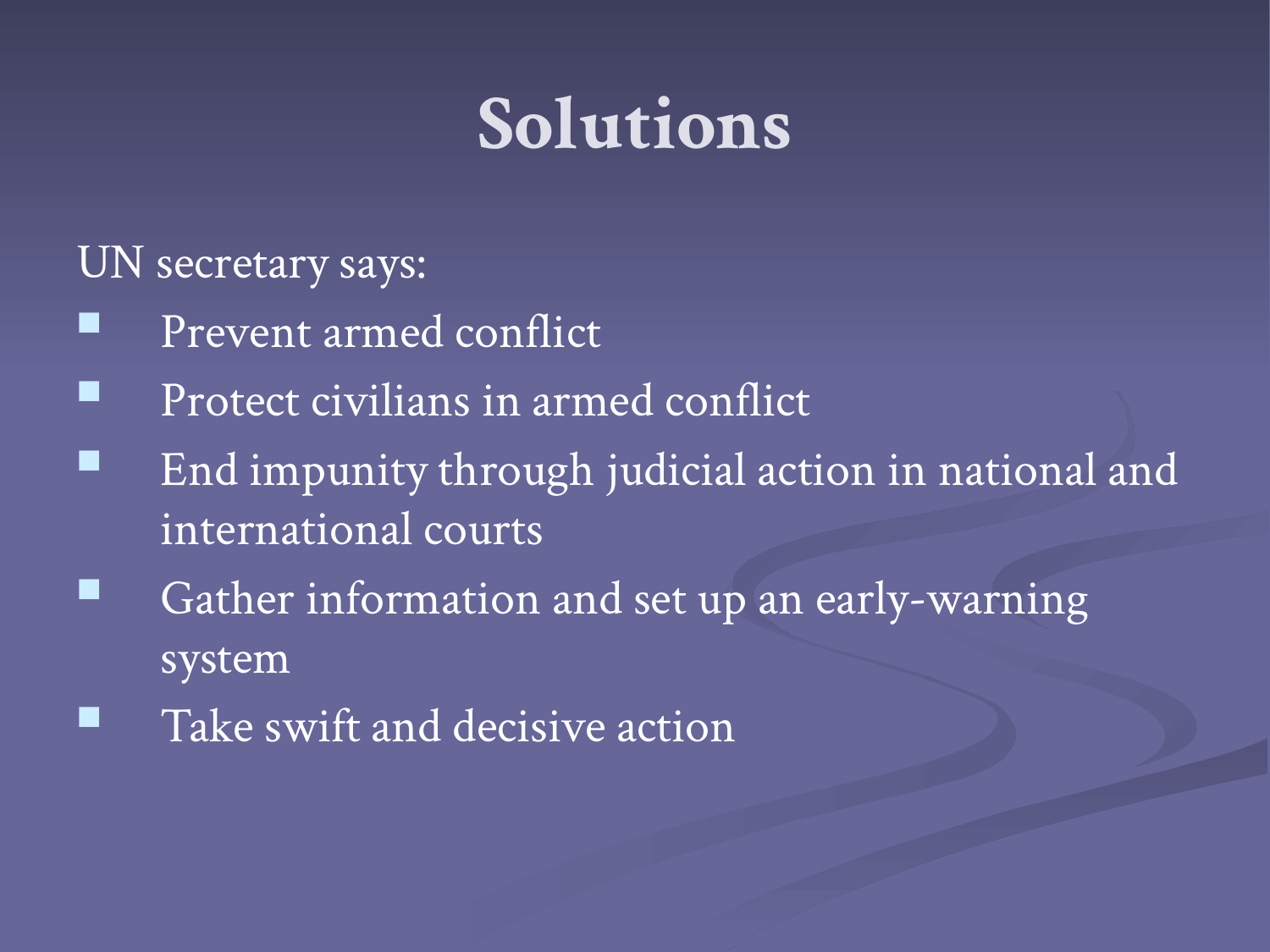

# Solutions
UN secretary says:
Prevent armed conflict
Protect civilians in armed conflict
End impunity through judicial action in national and international courts
Gather information and set up an early-warning system
Take swift and decisive action